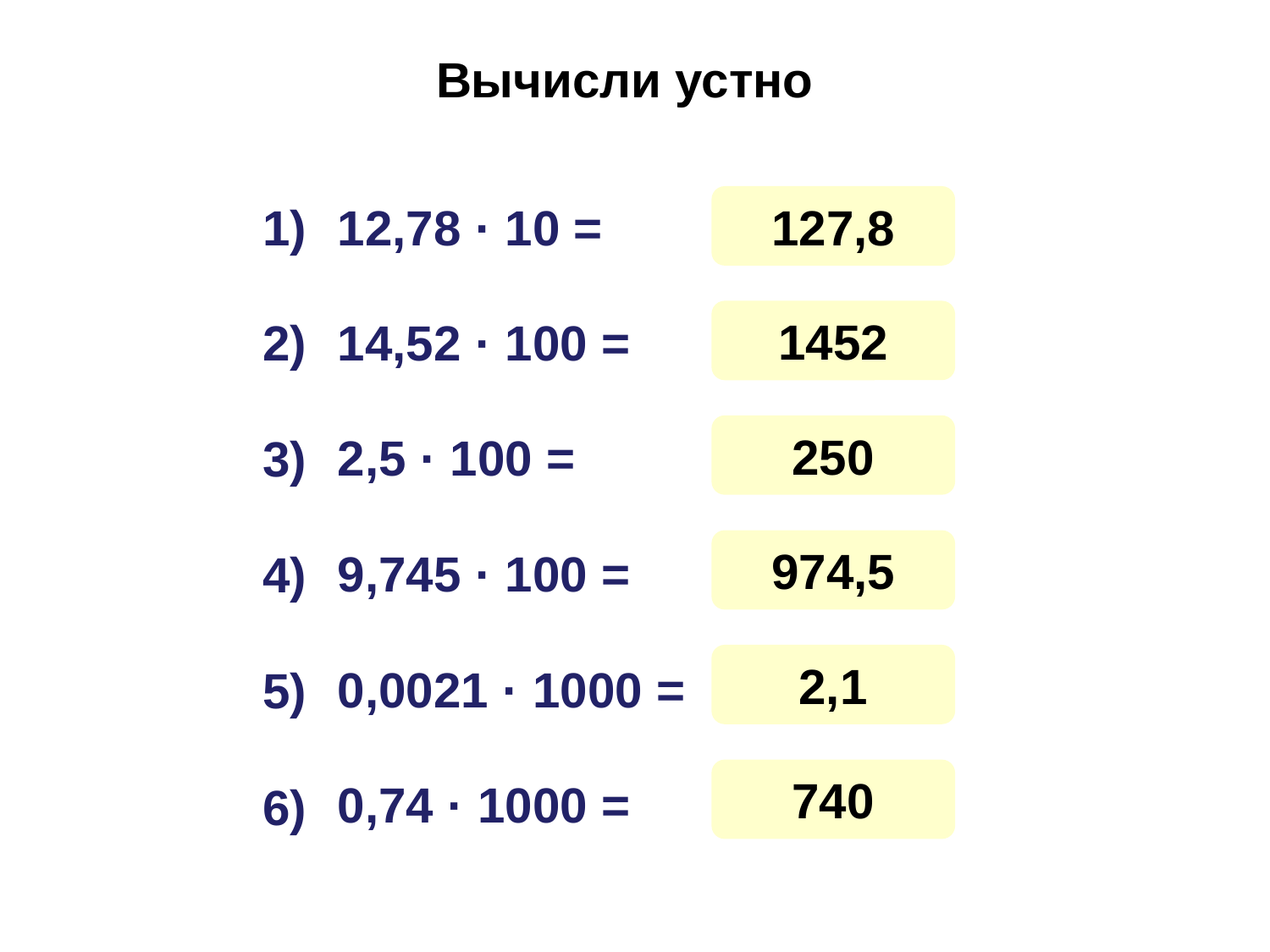

Вычисли устно
127,8
1)
12,78 · 10 =
1452
14,52 · 100 =
2)
250
2,5 · 100 =
3)
974,5
9,745 · 100 =
4)
2,1
0,0021 · 1000 =
5)
740
0,74 · 1000 =
6)